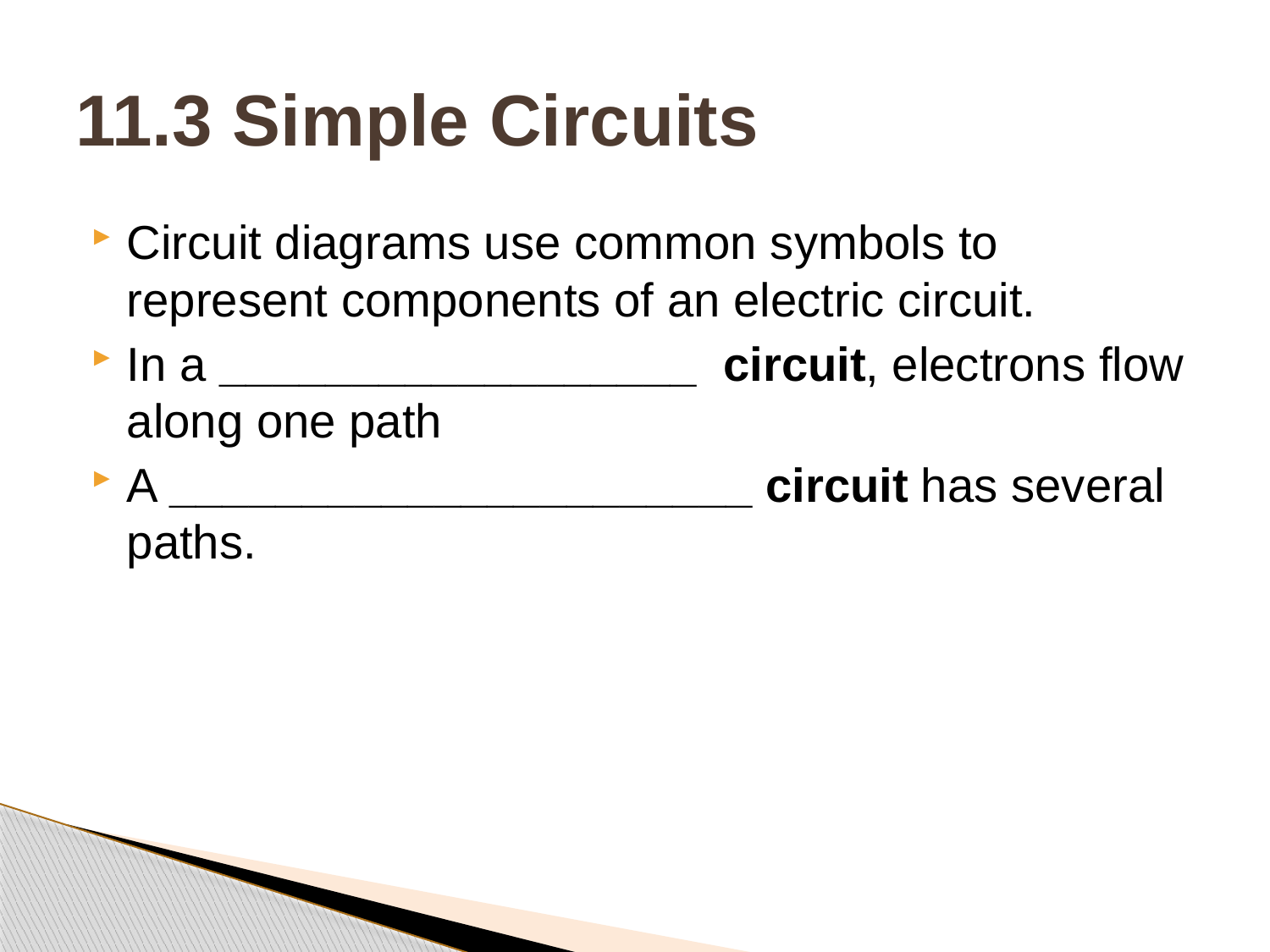

# 11.3 Simple Circuits
Circuit diagrams use common symbols to represent components of an electric circuit.
In a __________________  circuit, electrons flow along one path
A ______________________ circuit has several paths.